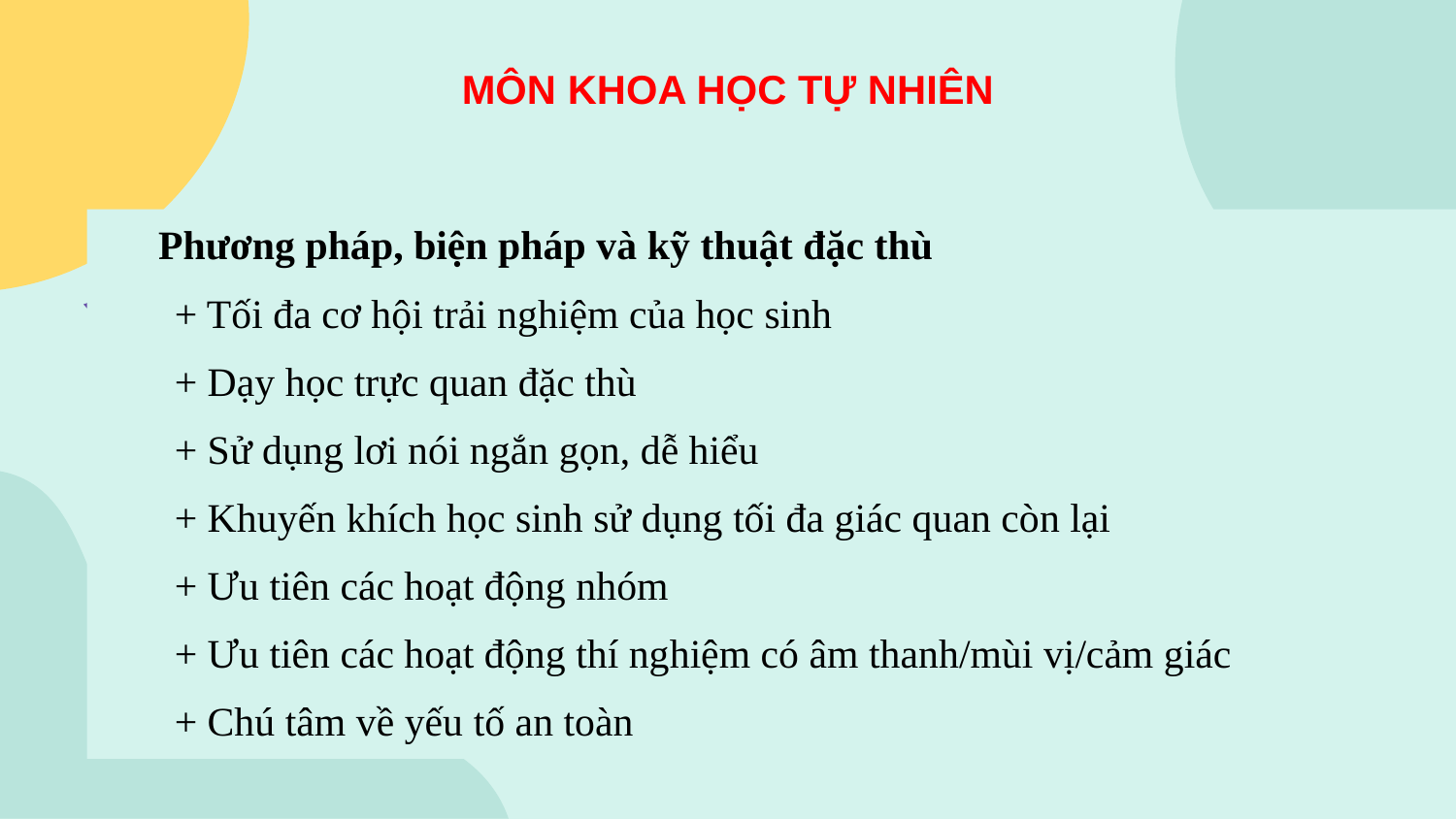

MÔN KHOA HỌC TỰ NHIÊN
Phương pháp, biện pháp và kỹ thuật đặc thù
+ Tối đa cơ hội trải nghiệm của học sinh
+ Dạy học trực quan đặc thù
+ Sử dụng lơi nói ngắn gọn, dễ hiểu
+ Khuyến khích học sinh sử dụng tối đa giác quan còn lại
+ Ưu tiên các hoạt động nhóm
+ Ưu tiên các hoạt động thí nghiệm có âm thanh/mùi vị/cảm giác
+ Chú tâm về yếu tố an toàn